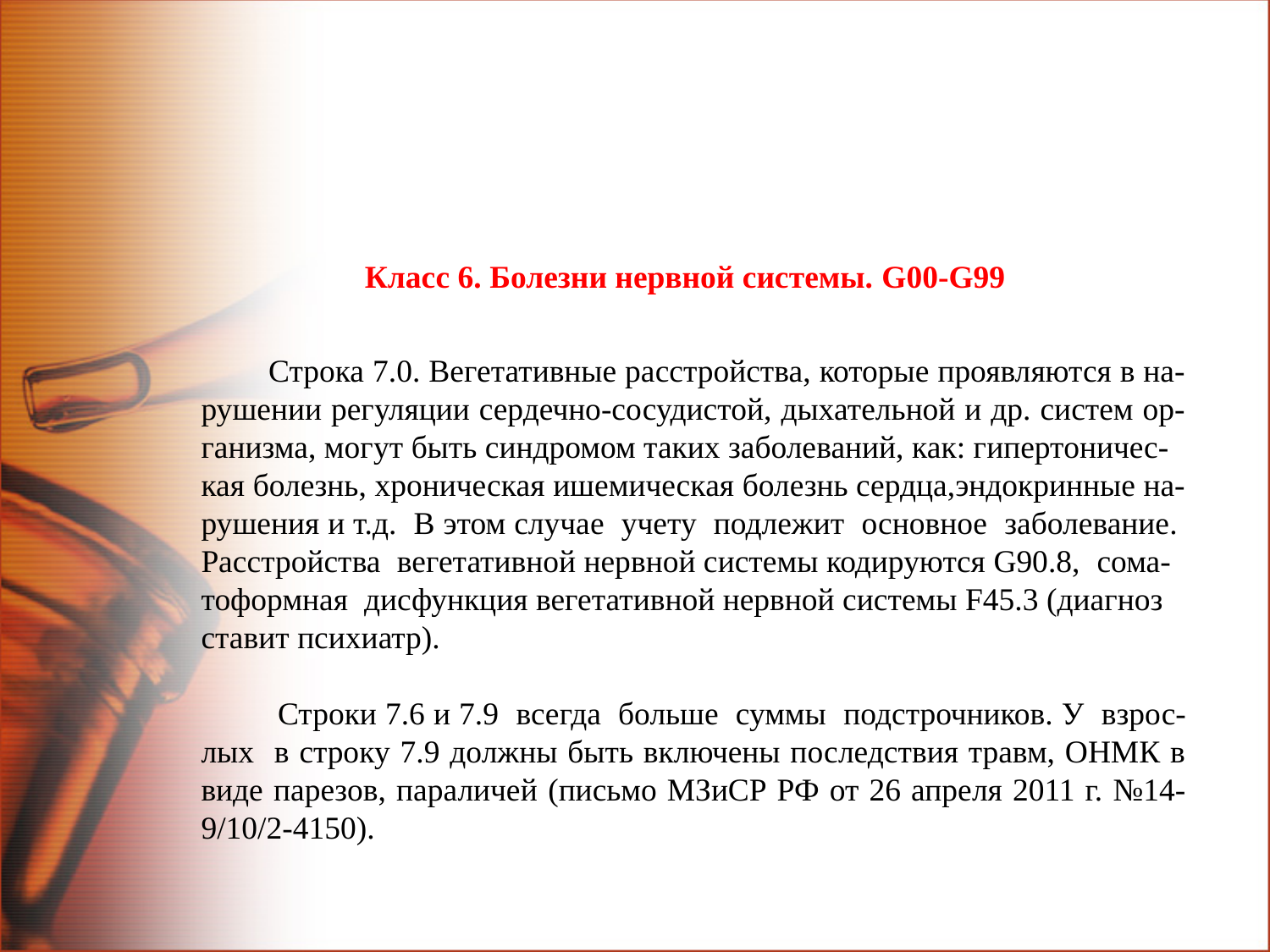

Класс 6. Болезни нервной системы. G00-G99

        Строка 7.0. Вегетативные расстройства, которые проявляются в на-рушении регуляции сердечно-сосудистой, дыхательной и др. систем ор-ганизма, могут быть синдромом таких заболеваний, как: гипертоничес-
кая болезнь, хроническая ишемическая болезнь сердца,эндокринные на-рушения и т.д.  В этом случае  учету  подлежит  основное  заболевание.  Расстройства  вегетативной нервной системы кодируются G90.8,  сома-
тоформная  дисфункция вегетативной нервной системы F45.3 (диагноз
ставит психиатр).
         Строки 7.6 и 7.9  всегда  больше  суммы  подстрочников. У  взрос-лых  в строку 7.9 должны быть включены последствия травм, ОНМК в виде парезов, параличей (письмо МЗиСР РФ от 26 апреля 2011 г. №14-9/10/2-4150).